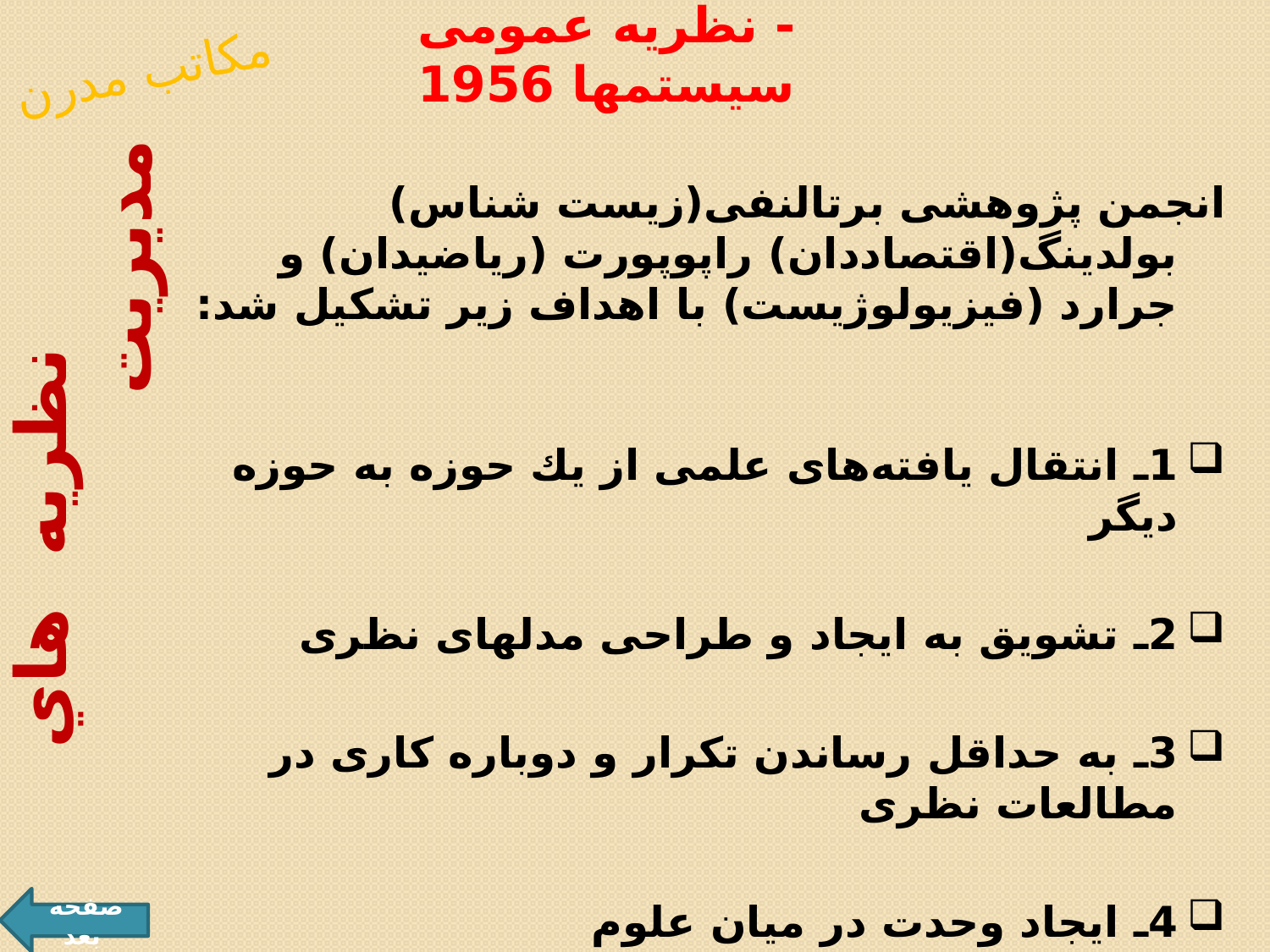

# - نظریه عمومی سیستمها 1956
مکاتب مدرن
انجمن پژوهشی برتالنفی(زیست شناس) بولدینگ(اقتصاددان) راپوپورت (ریاضیدان) و جرارد (فیزیولوژیست) با اهداف زیر تشكیل شد:
1ـ انتقال یافته‌های علمی از یك حوزه به حوزه دیگر

2ـ تشویق به ایجاد و طراحی مدلهای نظری

3ـ به حداقل رساندن تكرار و دوباره كاری در مطالعات نظری

4ـ ایجاد وحدت در میان علوم
    نظريه هاي مديريت
صفحه  بعد